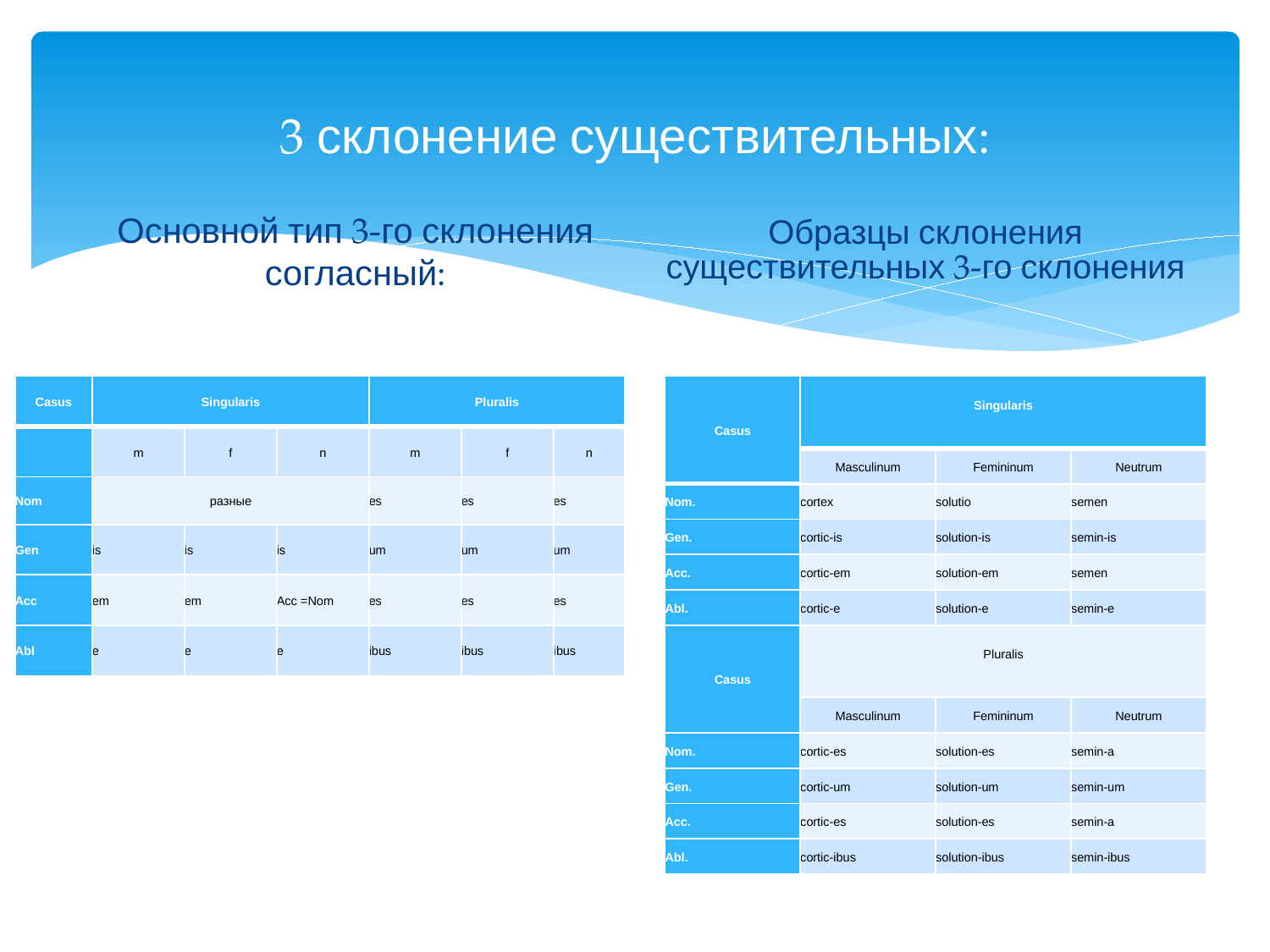

# 3 склонение существительных:
Основной тип 3-го склонения согласный:
Образцы склонения существительных 3-го склонения
| Casus | Singularis |  |  | Pluralis |  |  |
| --- | --- | --- | --- | --- | --- | --- |
|  | m | f | n | m | f | n |
| Nom | разные |  |  | es | es | es |
| Gen | is | is | is | um | um | um |
| Асc | em | em | Асc =Nom | es | es | es |
| Abl | e | e | e | ibus | ibus | ibus |
| Casus | Singularis |  |  |
| --- | --- | --- | --- |
|  | Masculinum | Femininum | Neutrum |
| Nom. | cortex | solutio | semen |
| Gen. | cortic-is | solution-is | semin-is |
| Acc. | cortic-em | solution-em | semen |
| Abl. | cortic-e | solution-e | semin-e |
| Casus | Pluralis |  |  |
|  | Masculinum | Femininum | Neutrum |
| Nom. | cortic-es | solution-es | semin-a |
| Gen. | cortic-um | solution-um | semin-um |
| Acc. | cortic-es | solution-es | semin-a |
| Abl. | cortic-ibus | solution-ibus | semin-ibus |